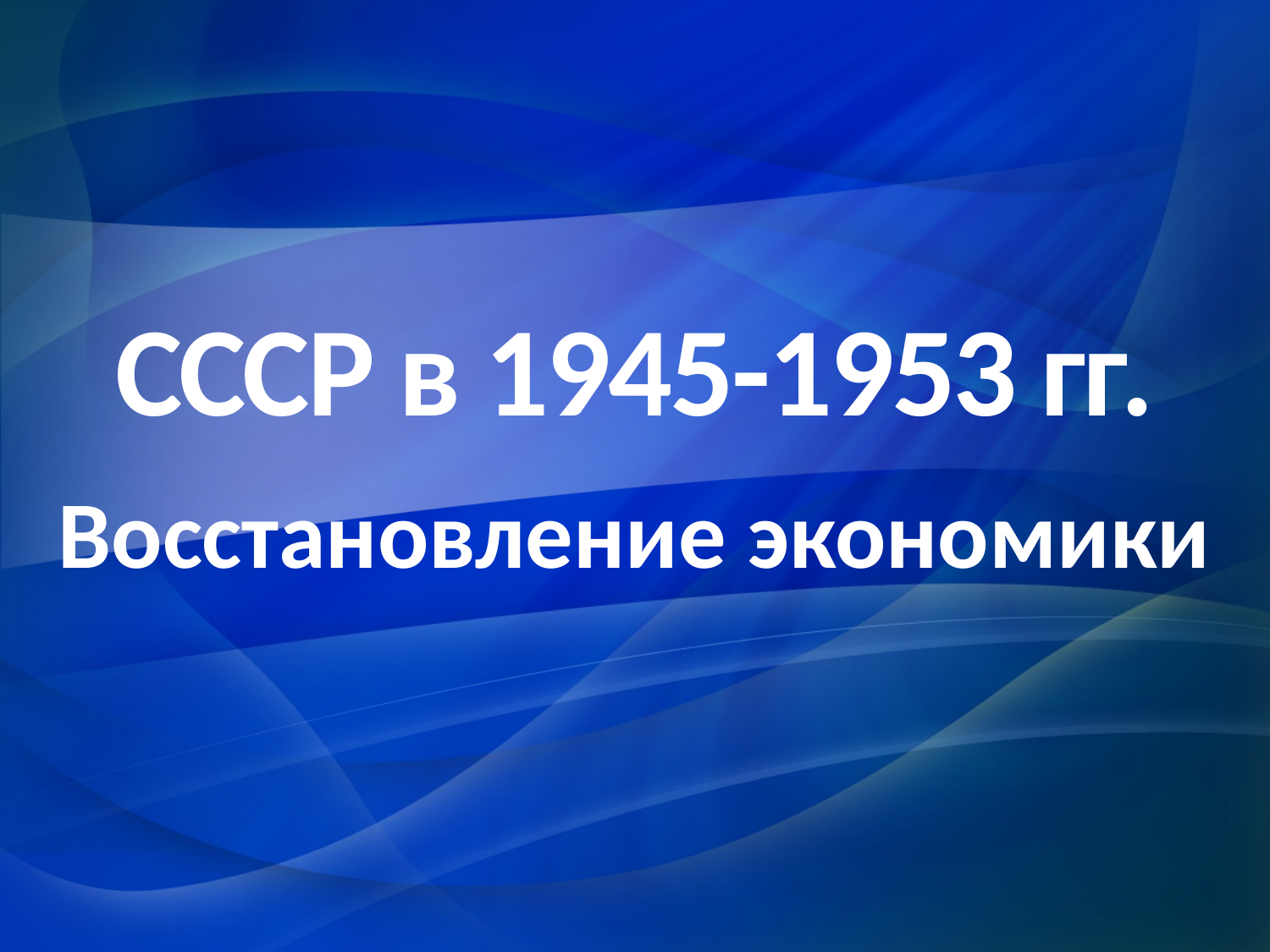

# СССР в 1945-1953 гг.
Восстановление экономики